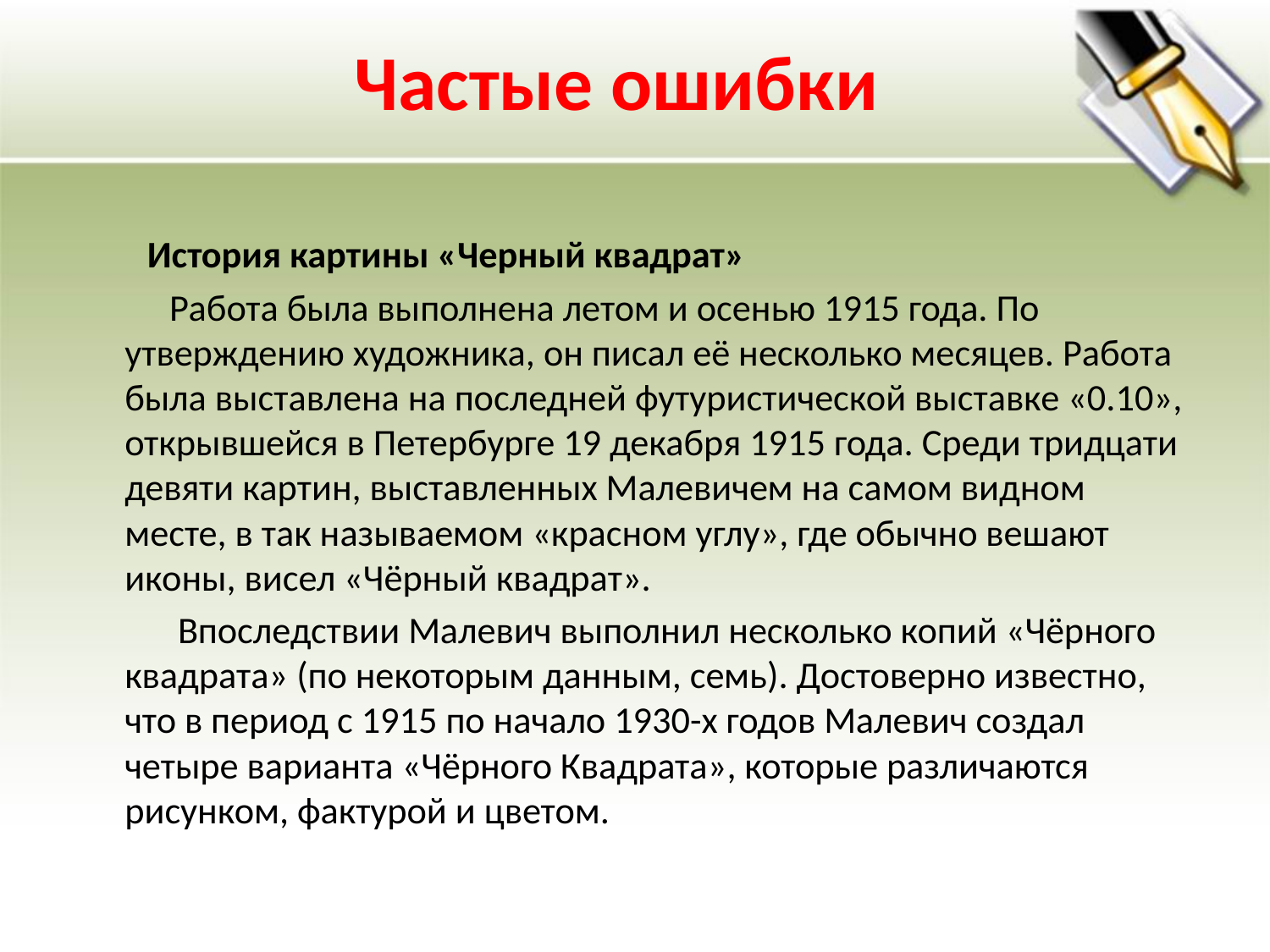

# Частые ошибки
        История картины «Черный квадрат»
           Работа была выполнена летом и осенью 1915 года. По утверждению художника, он писал её несколько месяцев. Работа была выставлена на последней футуристической выставке «0.10», открывшейся в Петербурге 19 декабря 1915 года. Среди тридцати девяти картин, выставленных Малевичем на самом видном месте, в так называемом «красном углу», где обычно вешают иконы, висел «Чёрный квадрат».
            Впоследствии Малевич выполнил несколько копий «Чёрного квадрата» (по некоторым данным, семь). Достоверно известно, что в период с 1915 по начало 1930-х годов Малевич создал четыре варианта «Чёрного Квадрата», которые различаются рисунком, фактурой и цветом.